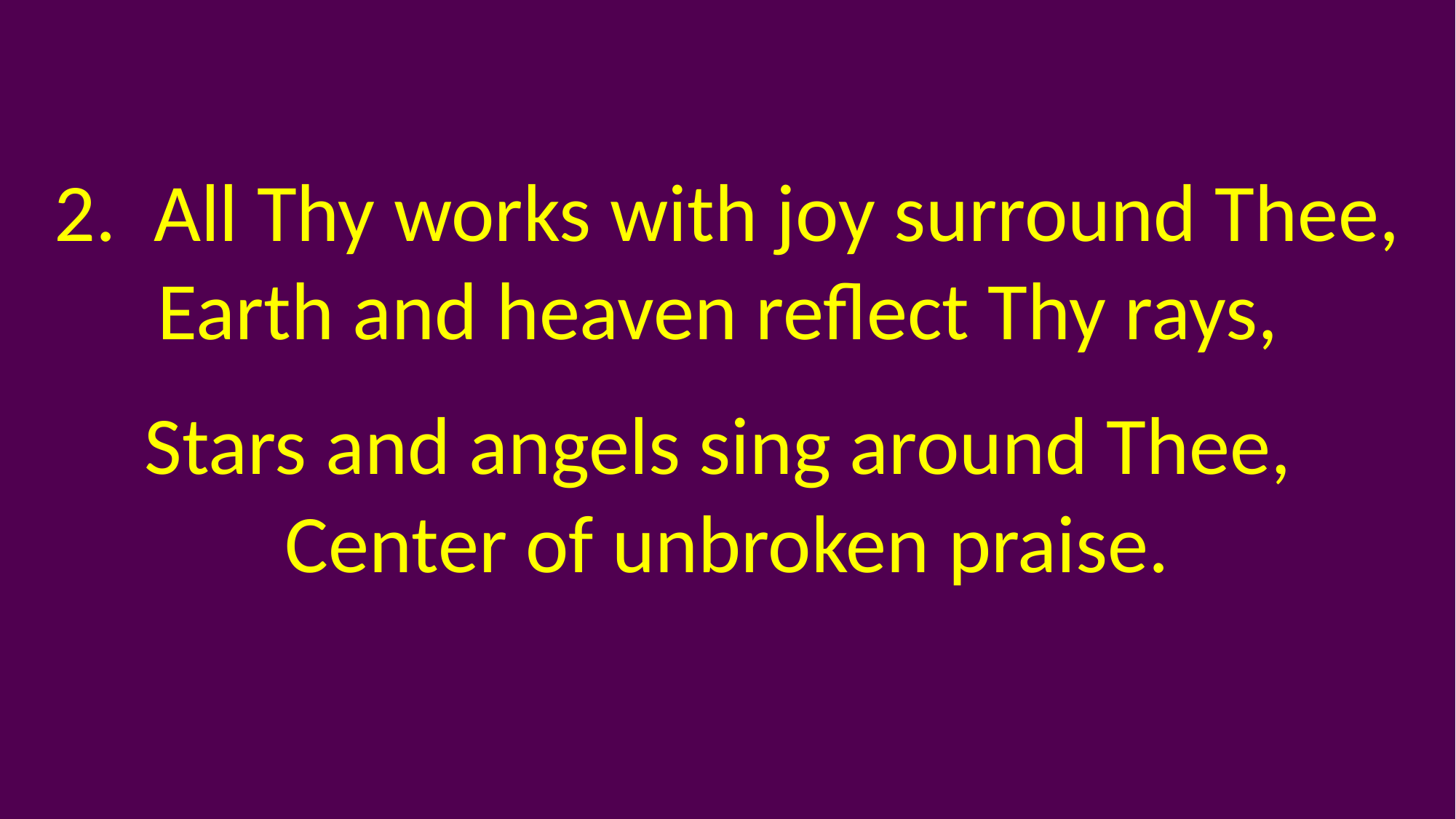

2.  All Thy works with joy surround Thee,
Earth and heaven reflect Thy rays,
Stars and angels sing around Thee,
Center of unbroken praise.